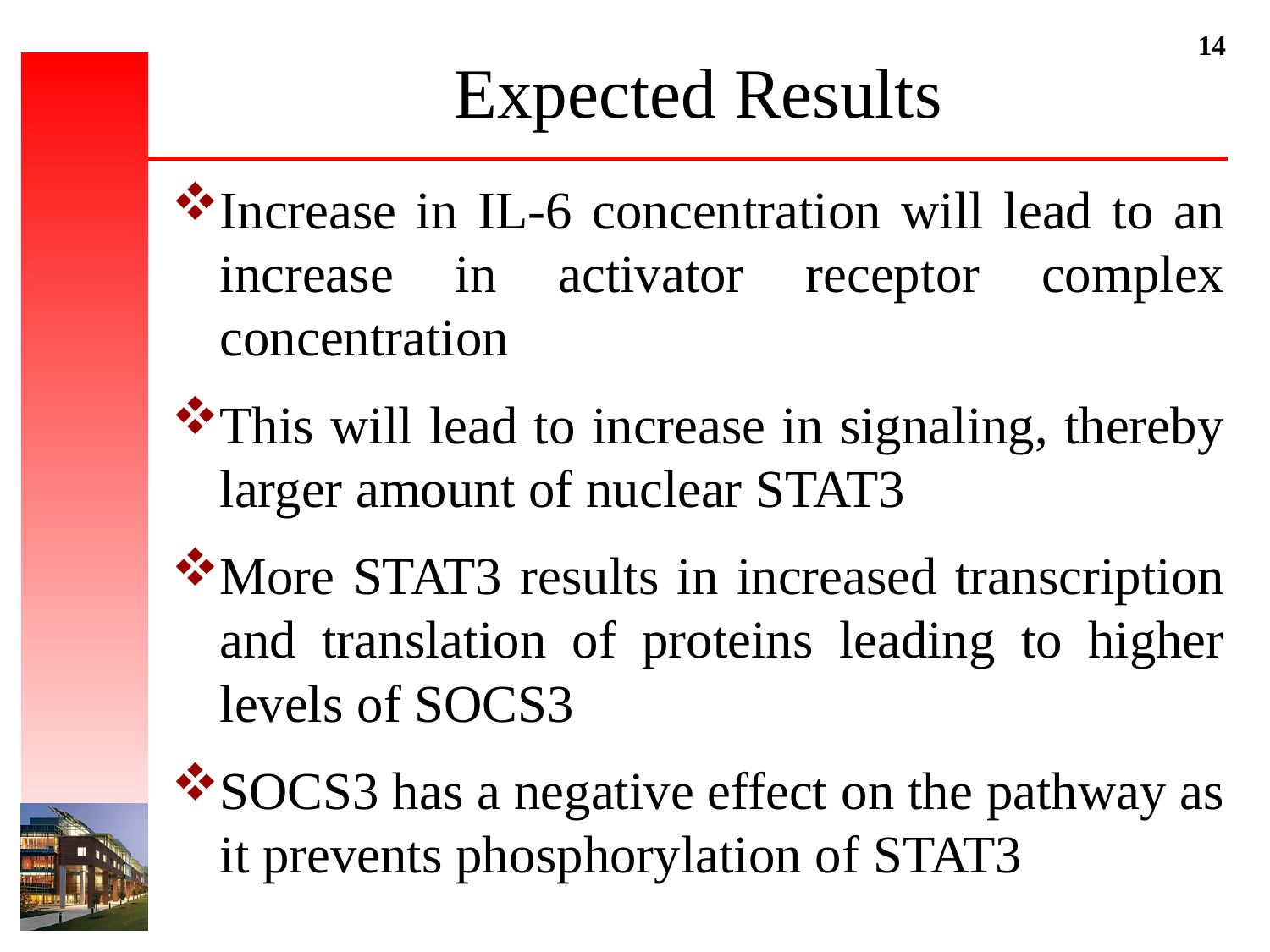

# Expected Results
Increase in IL-6 concentration will lead to an increase in activator receptor complex concentration
This will lead to increase in signaling, thereby larger amount of nuclear STAT3
More STAT3 results in increased transcription and translation of proteins leading to higher levels of SOCS3
SOCS3 has a negative effect on the pathway as it prevents phosphorylation of STAT3